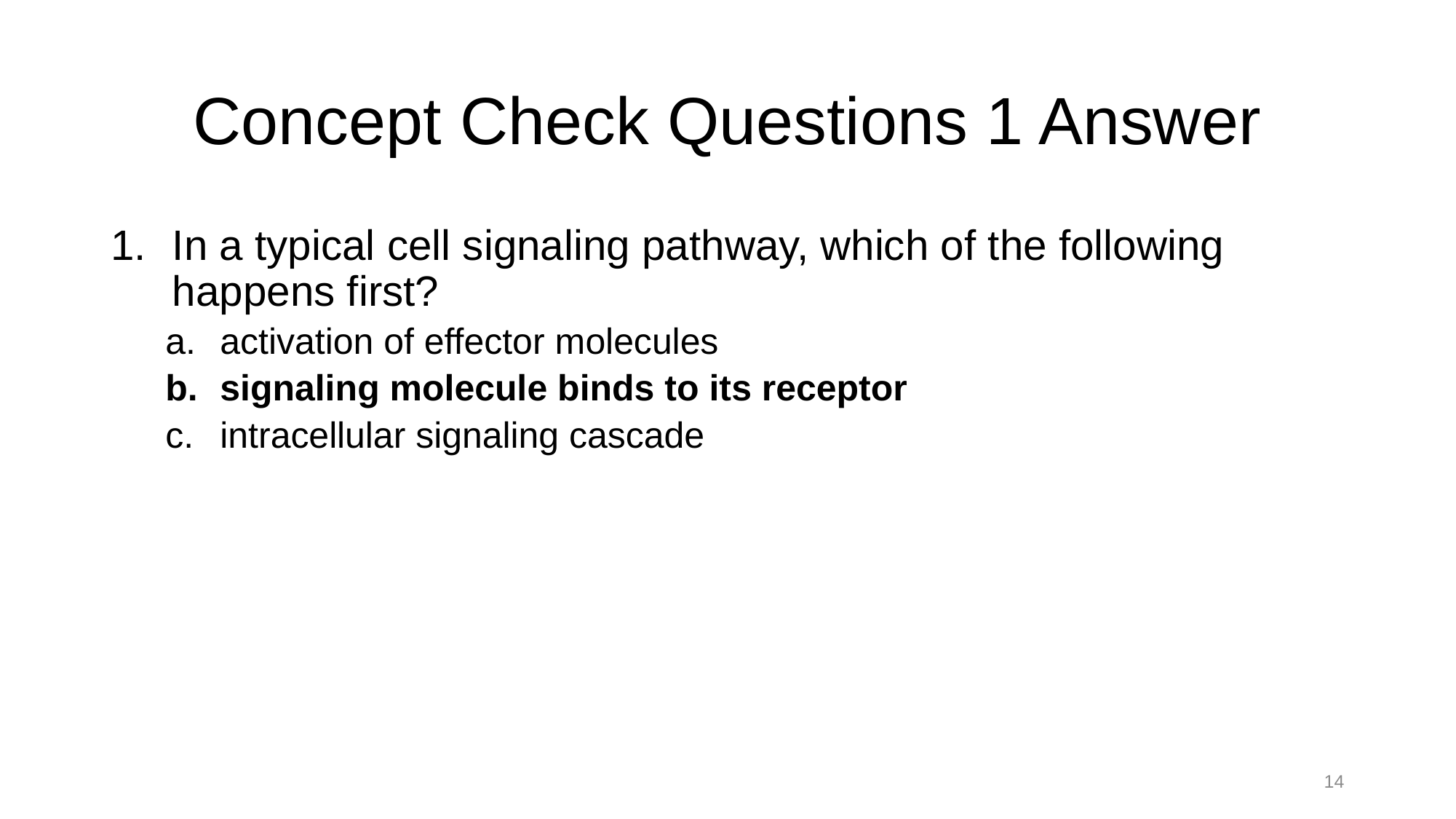

# Concept Check Questions 1 Answer
In a typical cell signaling pathway, which of the following happens first?
activation of effector molecules
signaling molecule binds to its receptor
intracellular signaling cascade
14